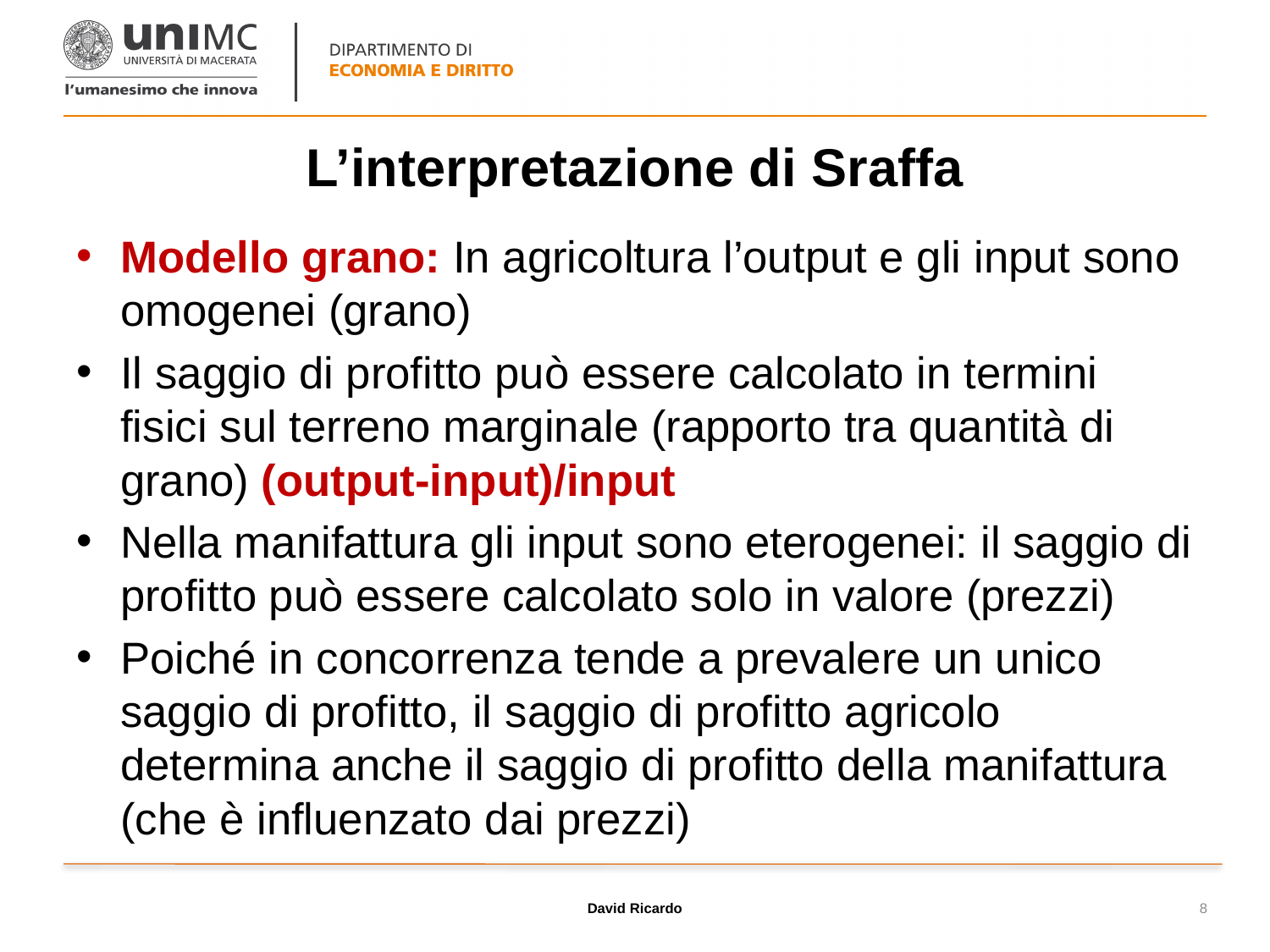

# L’interpretazione di Sraffa
Modello grano: In agricoltura l’output e gli input sono omogenei (grano)
Il saggio di profitto può essere calcolato in termini fisici sul terreno marginale (rapporto tra quantità di grano) (output-input)/input
Nella manifattura gli input sono eterogenei: il saggio di profitto può essere calcolato solo in valore (prezzi)
Poiché in concorrenza tende a prevalere un unico saggio di profitto, il saggio di profitto agricolo determina anche il saggio di profitto della manifattura (che è influenzato dai prezzi)
David Ricardo
8